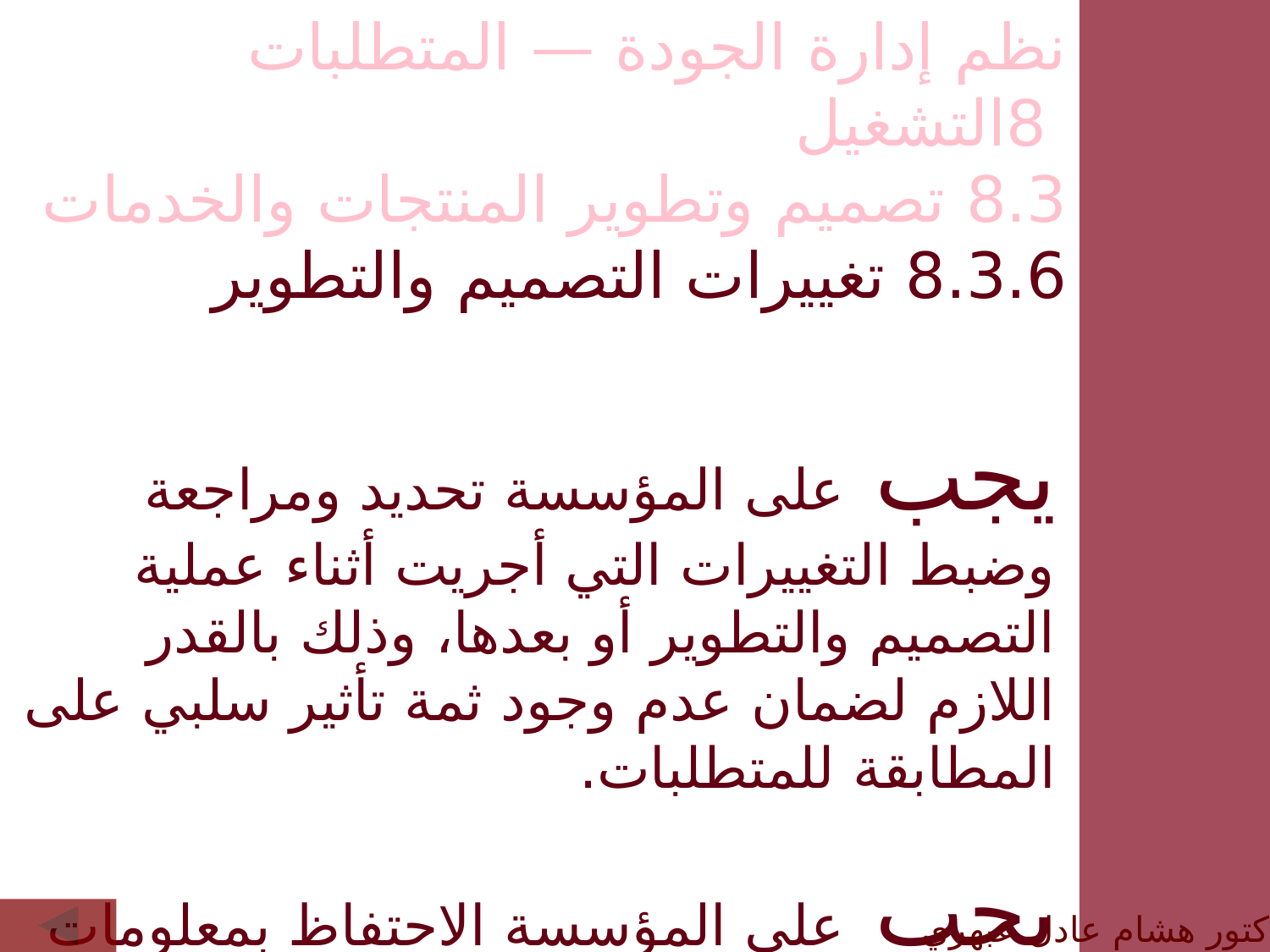

نظم إدارة الجودة — المتطلبات
 8التشغيل
8.3 تصميم وتطوير المنتجات والخدمات
8.3.6 تغييرات التصميم والتطوير

يجب على المؤسسة تحديد ومراجعة وضبط التغييرات التي أجريت أثناء عملية التصميم والتطوير أو بعدها، وذلك بالقدر اللازم لضمان عدم وجود ثمة تأثير سلبي على المطابقة للمتطلبات.

يجب على المؤسسة الاحتفاظ بمعلومات موثقة بخصوص ما يلي :

الدكتور هشام عادل عبهري